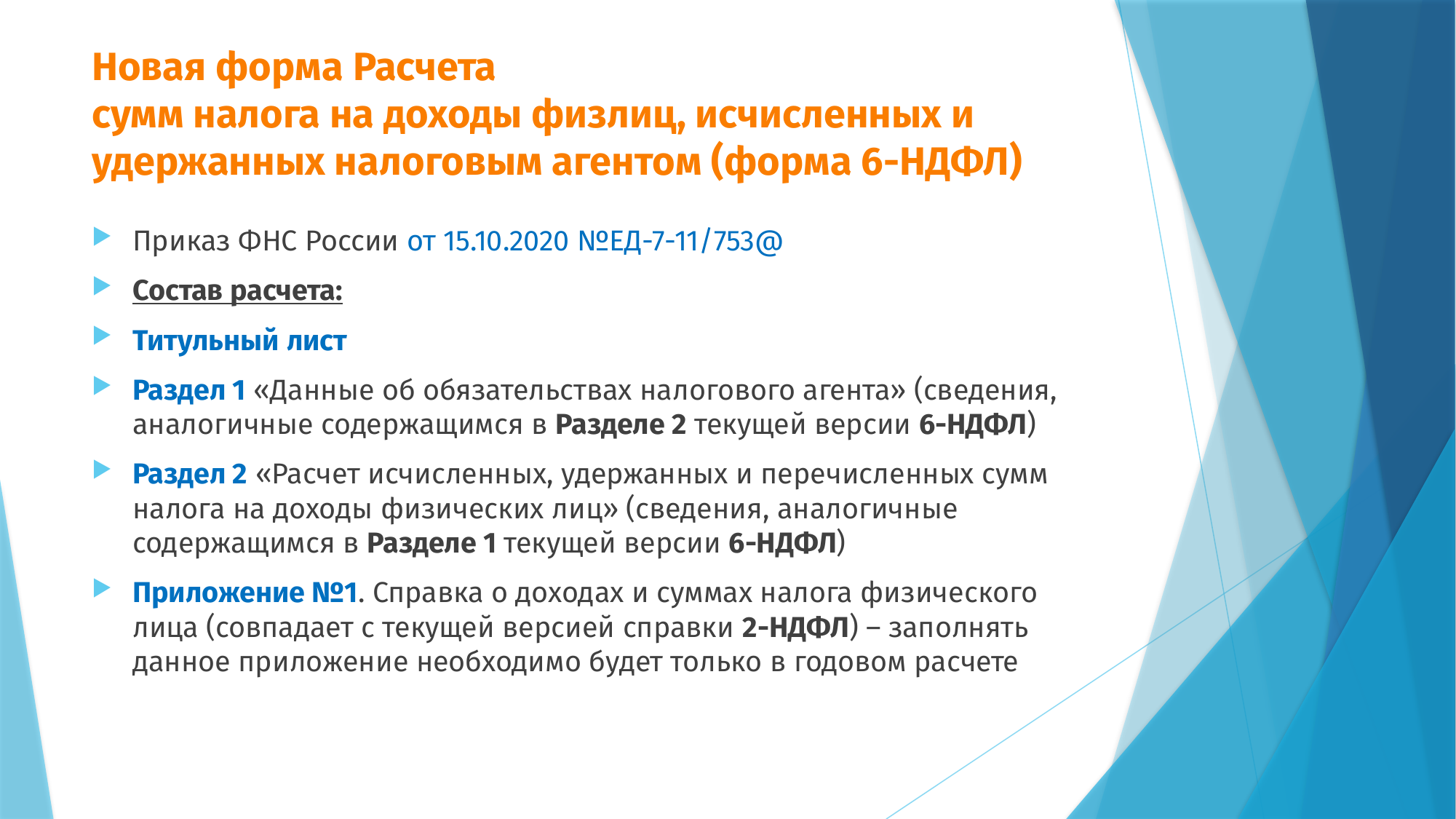

# Новая форма Расчета сумм налога на доходы физлиц, исчисленных и  удержанных налоговым агентом (форма 6-НДФЛ)
Приказ ФНС России от 15.10.2020 №ЕД-7-11/753@
Состав расчета:
Титульный лист
Раздел 1 «Данные об обязательствах налогового агента» (сведения, аналогичные содержащимся в Разделе 2 текущей версии 6-НДФЛ)
Раздел 2 «Расчет исчисленных, удержанных и перечисленных сумм налога на доходы физических лиц» (сведения, аналогичные содержащимся в Разделе 1 текущей версии 6-НДФЛ)
Приложение №1. Справка о доходах и суммах налога физического лица (совпадает с текущей версией справки 2-НДФЛ) – заполнять данное приложение необходимо будет только в годовом расчете